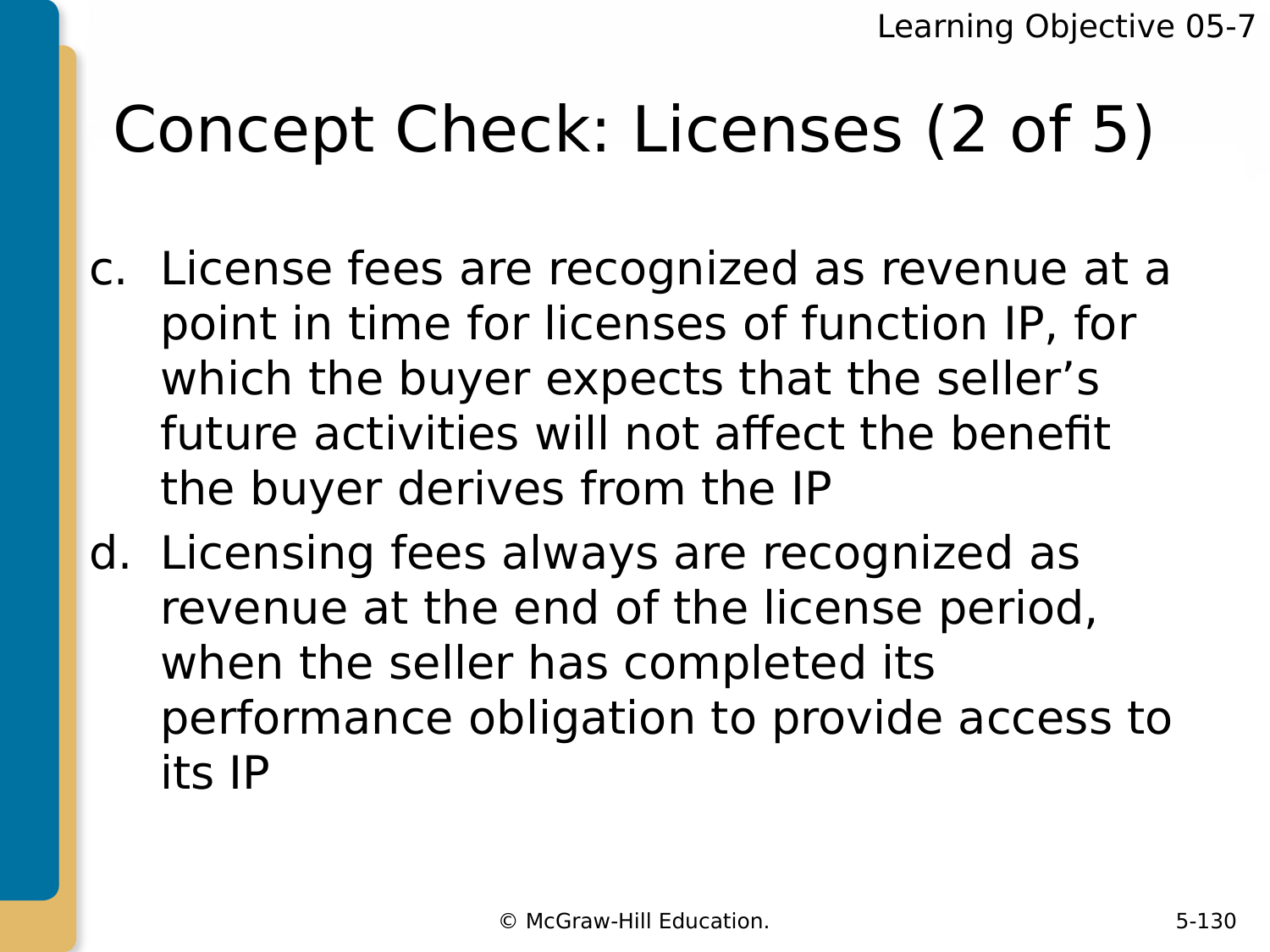

Learning Objective 05-7
# Concept Check: Licenses (2 of 5)
License fees are recognized as revenue at a point in time for licenses of function IP, for which the buyer expects that the seller’s future activities will not affect the benefit the buyer derives from the IP
Licensing fees always are recognized as revenue at the end of the license period, when the seller has completed its performance obligation to provide access to its IP